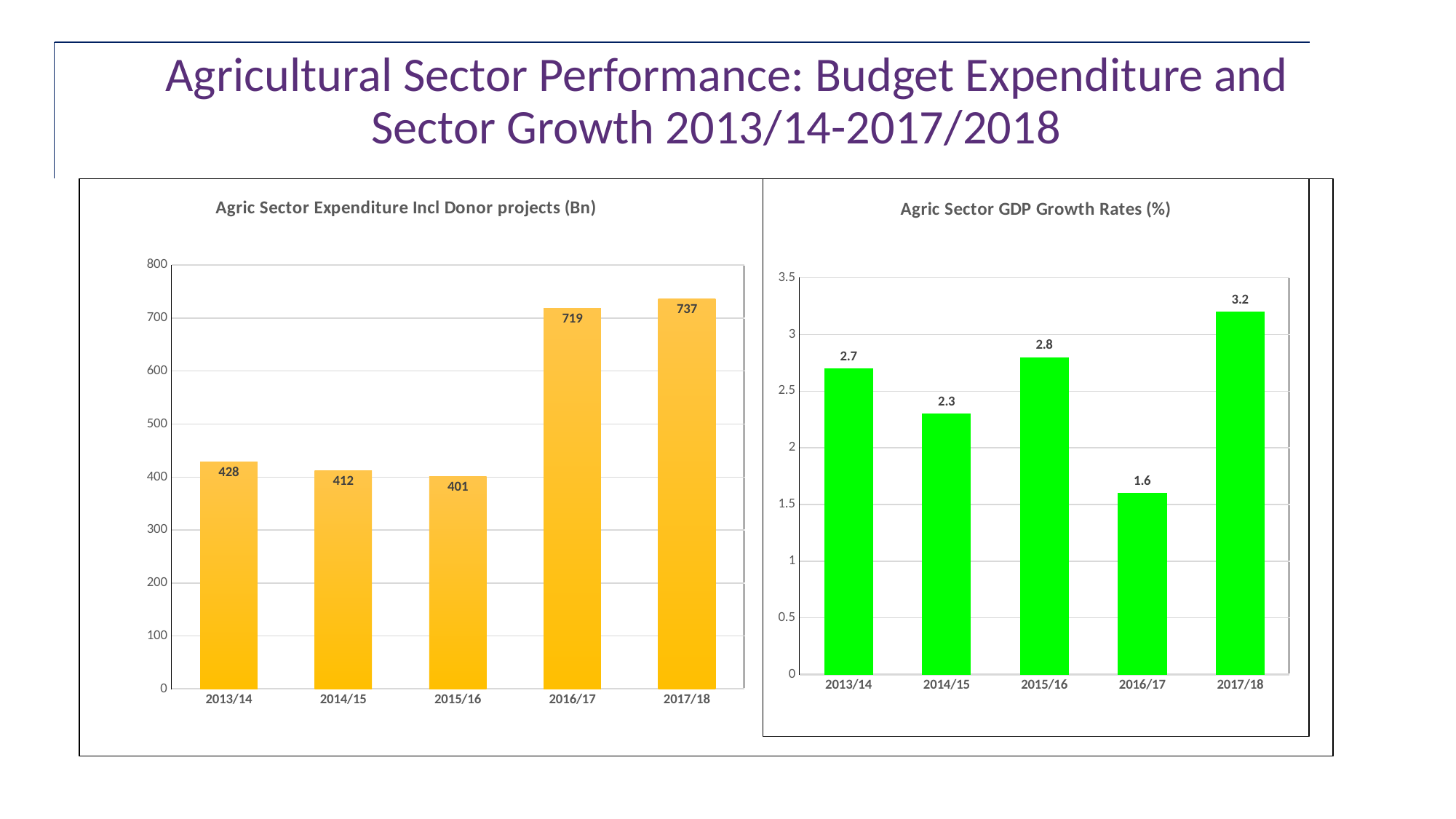

# Agricultural Sector Performance: Budget Expenditure and Sector Growth 2013/14-2017/2018

### Chart: Agric Sector Expenditure Incl Donor projects (Bn)

| Category | Agric Sector Expenditure Incl Donor projects (Bn) |
|---|---|
| 2013/14 | 428.45229423031776 |
| 2014/15 | 411.9973258602515 |
| 2015/16 | 401.256013914139 |
| 2016/17 | 718.7798052469632 |
| 2017/18 | 736.7204668220179 |

### Chart: Agric Sector GDP Growth Rates (%)

| Category | Agric Sector GDP Growth Rates (%) |
|---|---|
| 2013/14 | 2.7 |
| 2014/15 | 2.3 |
| 2015/16 | 2.8 |
| 2016/17 | 1.6 |
| 2017/18 | 3.2 |